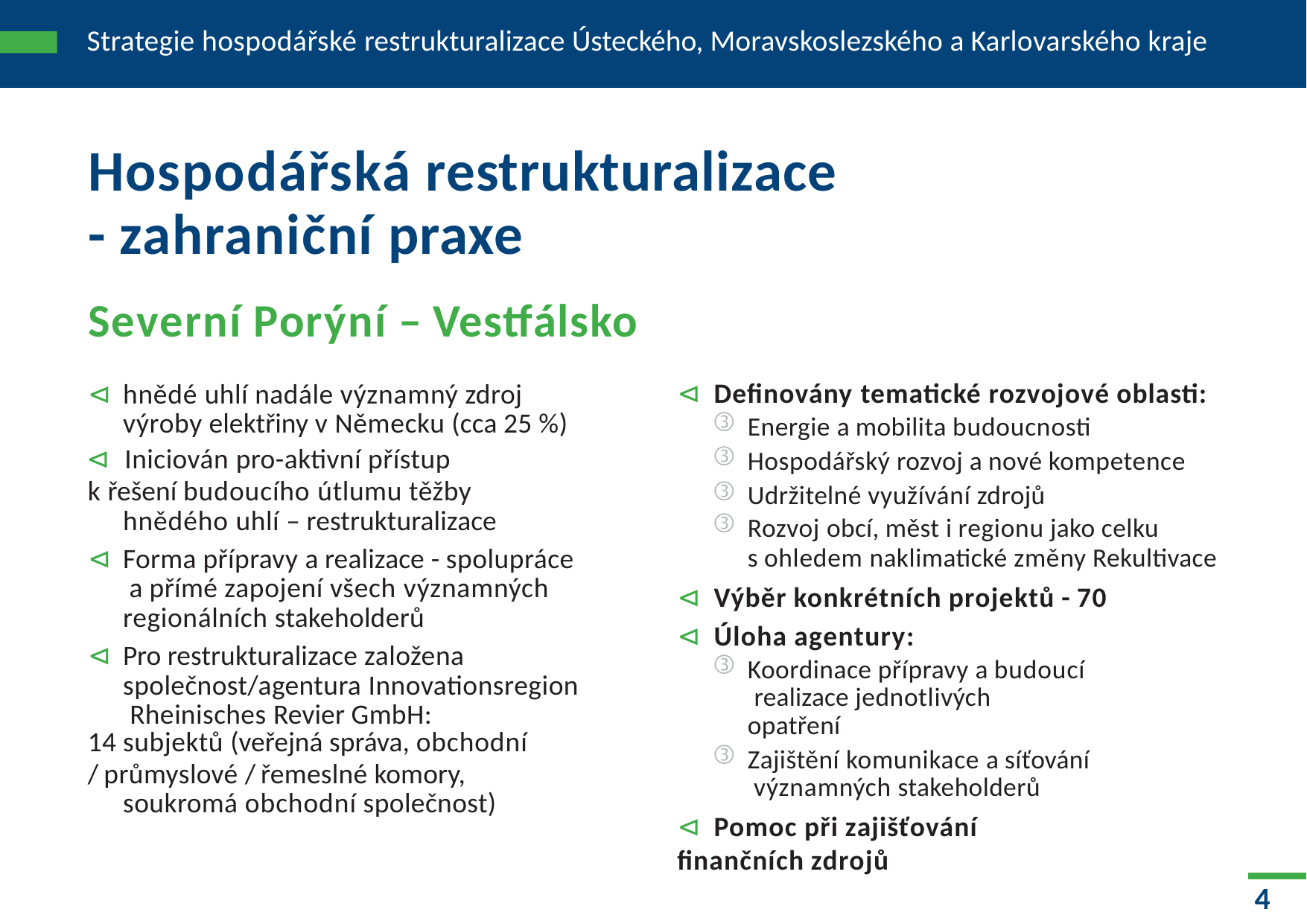

Strategie hospodářské restrukturalizace Ústeckého, Moravskoslezského a Karlovarského kraje

# Hospodářská restrukturalizace
- zahraniční praxe
Severní Porýní – Vestfálsko
⊲	Definovány tematické rozvojové oblasti:
Energie a mobilita budoucnosti
Hospodářský rozvoj a nové kompetence
Udržitelné využívání zdrojů
Rozvoj obcí, měst i regionu jako celku
s ohledem naklimatické změny Rekultivace
⊲	Výběr konkrétních projektů - 70
⊲	Úloha agentury:
Koordinace přípravy a budoucí  realizace jednotlivých opatření
Zajištění komunikace a síťování  významných stakeholderů
⊲	Pomoc při zajišťování finančních zdrojů
⊲	hnědé uhlí nadále významný zdroj  výroby elektřiny v Německu (cca 25 %)
⊲	Iniciován pro-aktivní přístup
k řešení budoucího útlumu těžby  hnědého uhlí – restrukturalizace
⊲	Forma přípravy a realizace - spolupráce  a přímé zapojení všech významných  regionálních stakeholderů
⊲	Pro restrukturalizace založena  společnost/agentura Innovationsregion  Rheinisches Revier GmbH:
14 subjektů (veřejná správa, obchodní
/ průmyslové / řemeslné komory,  soukromá obchodní společnost)
4